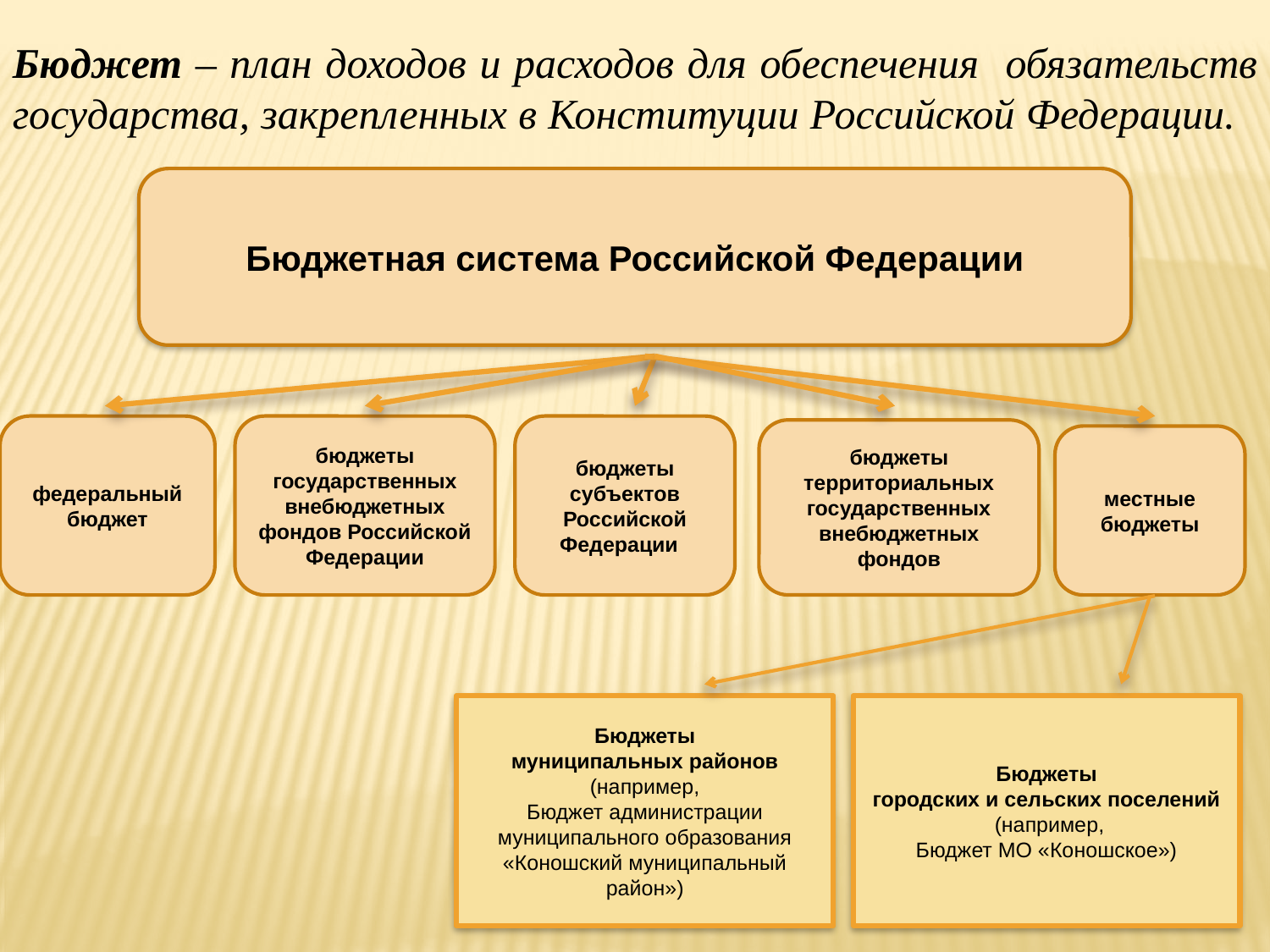

Бюджет – план доходов и расходов для обеспечения  обязательств государства, закрепленных в Конституции Российской Федерации.
Бюджетная система Российской Федерации
федеральный бюджет
бюджеты государственных внебюджетных фондов Российской Федерации
бюджеты субъектов Российской Федерации
бюджеты территориальных государственных внебюджетных фондов
местные бюджеты
Бюджеты
муниципальных районов
(например,
Бюджет администрации муниципального образования «Коношский муниципальный район»)
Бюджеты
городских и сельских поселений
 (например,
Бюджет МО «Коношское»)